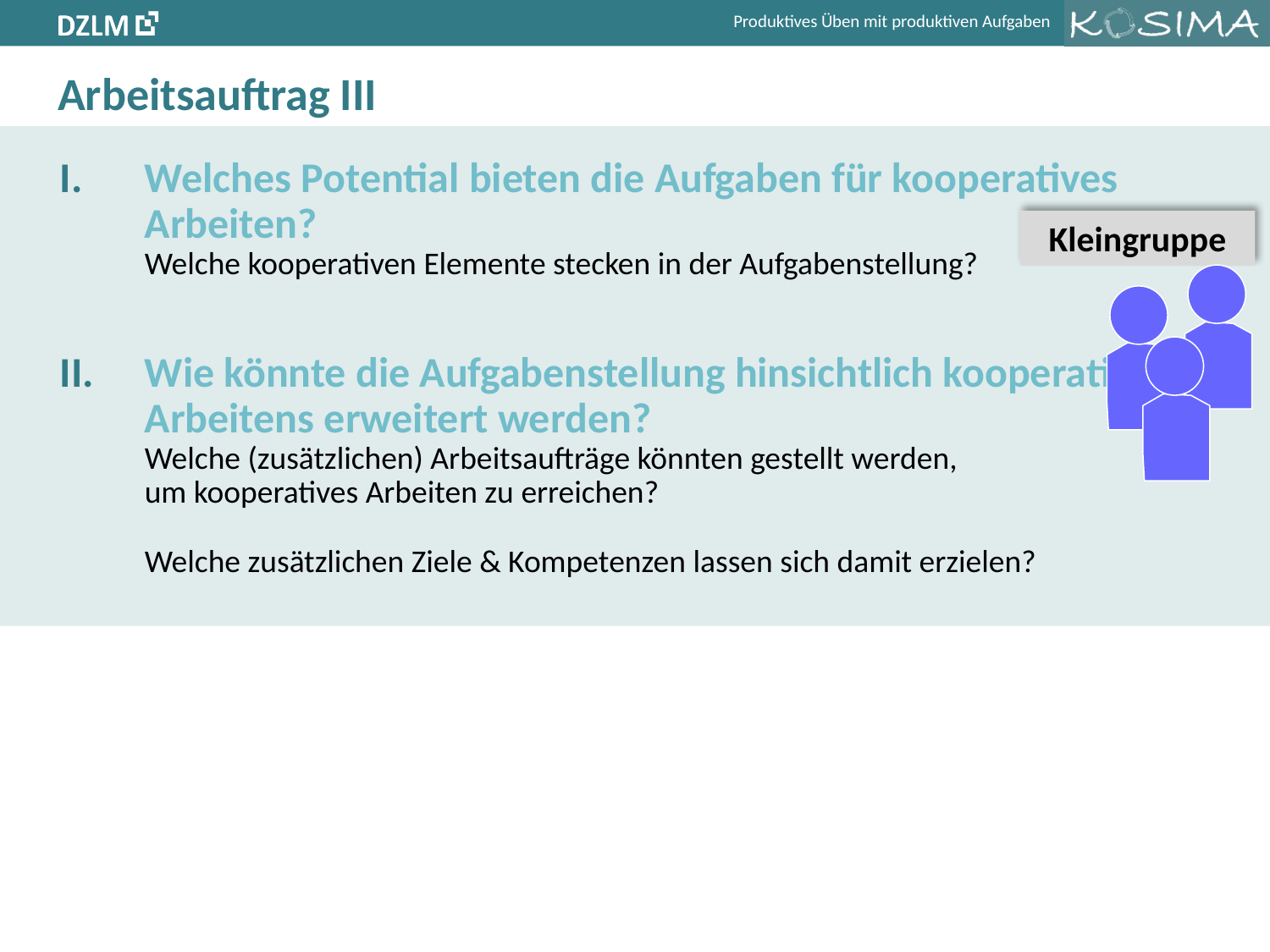

# Arbeitsauftrag III

Welches Potential bieten die Aufgaben für kooperatives Arbeiten?
Welche kooperativen Elemente stecken in der Aufgabenstellung?
Wie könnte die Aufgabenstellung hinsichtlich kooperativen Arbeitens erweitert werden?
Welche (zusätzlichen) Arbeitsaufträge könnten gestellt werden,
um kooperatives Arbeiten zu erreichen?
Welche zusätzlichen Ziele & Kompetenzen lassen sich damit erzielen?

Kleingruppe